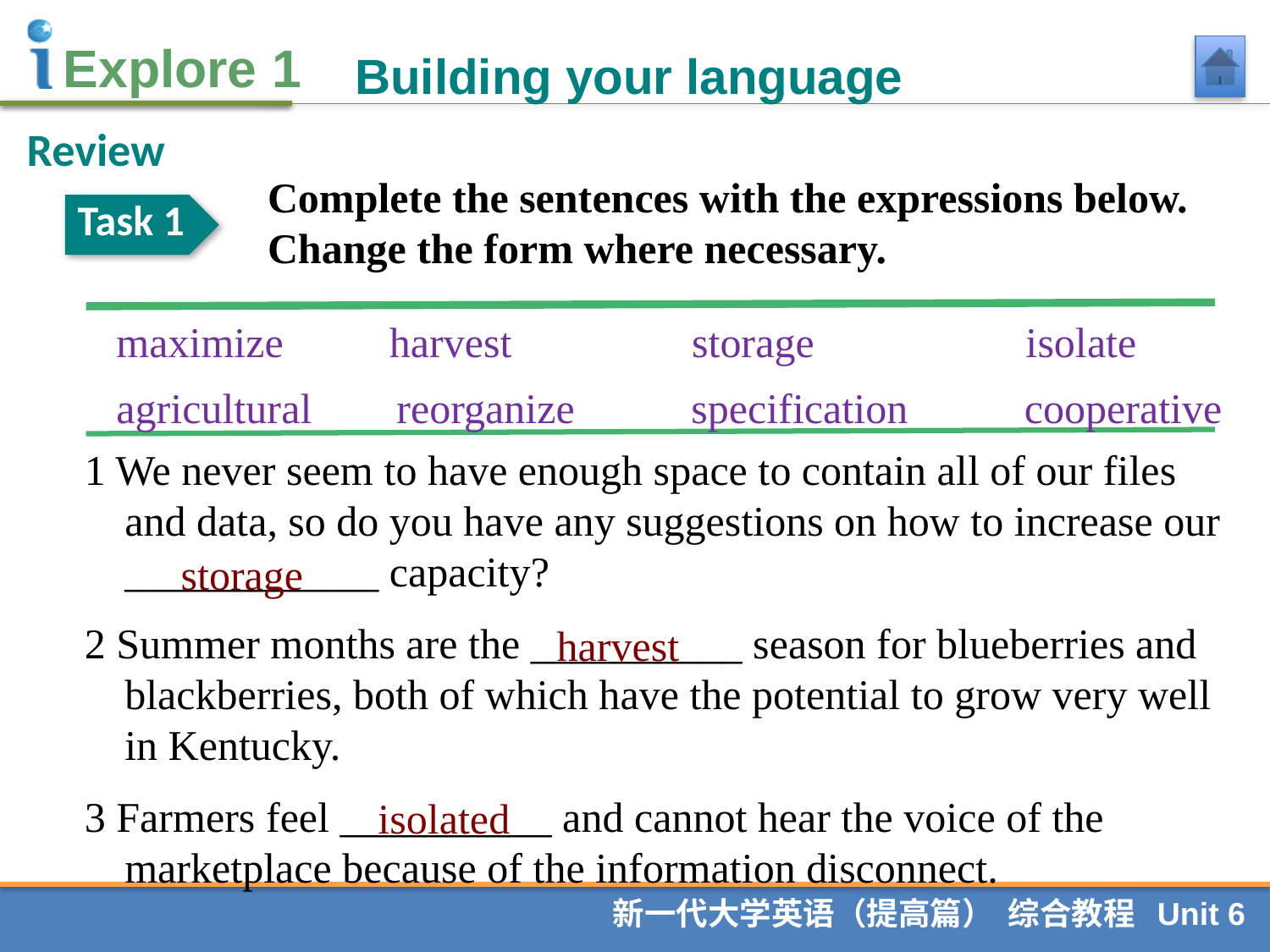

Building your language
Review
Complete the sentences with the expressions below. Change the form where necessary.
Task 1

maximize          harvest                 storage                    isolate
agricultural        reorganize           specification           cooperative
1 We never seem to have enough space to contain all of our files and data, so do you have any suggestions on how to increase our ____________ capacity?
2 Summer months are the __________ season for blueberries and blackberries, both of which have the potential to grow very well in Kentucky.
3 Farmers feel __________ and cannot hear the voice of the marketplace because of the information disconnect.
storage
harvest
isolated